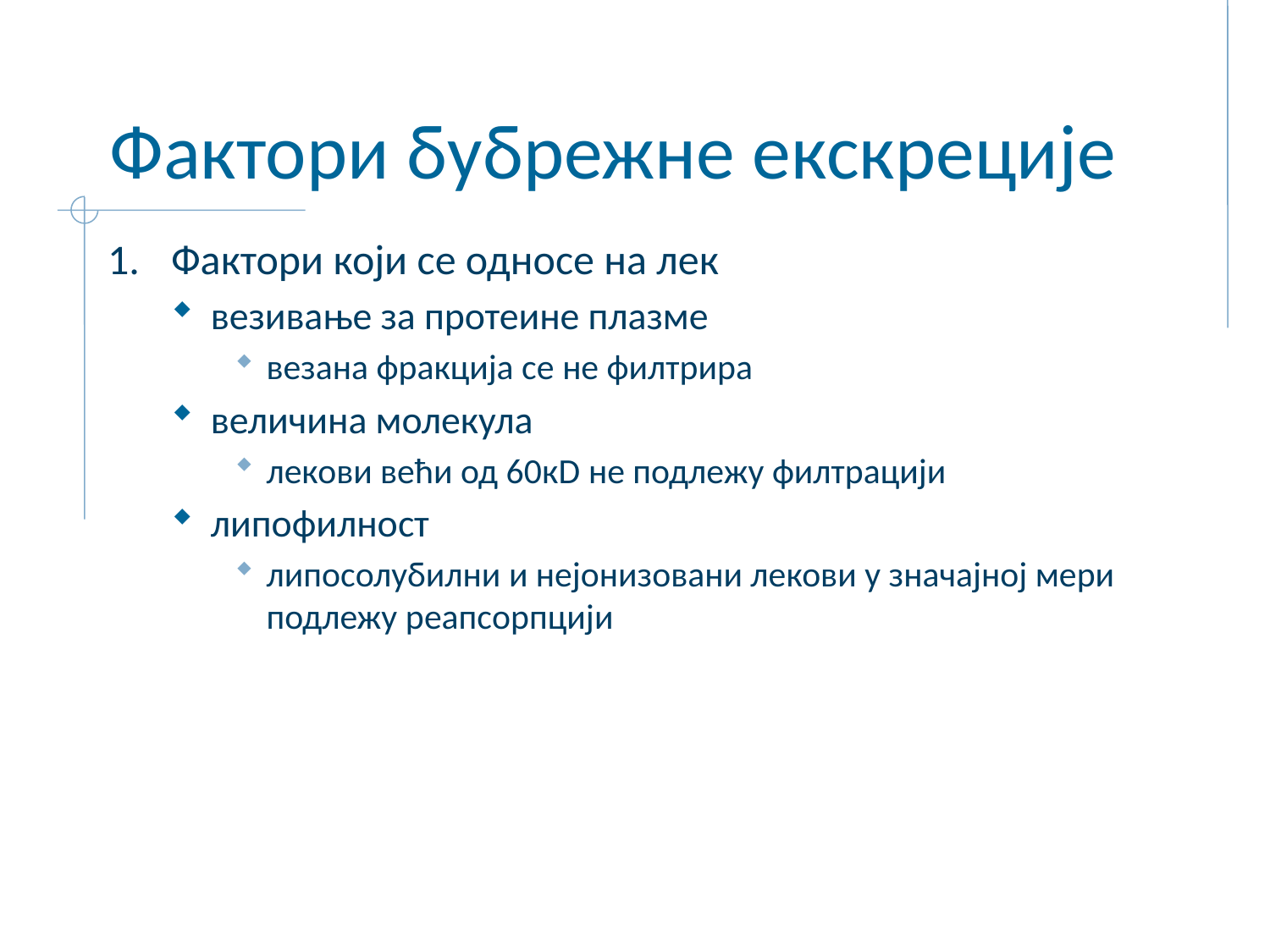

# Фактори бубрежне екскреције
Фактори који се односе на лек
везивање за протеине плазме
везана фракција се не филтрира
величина молекула
лекови већи од 60кD не подлежу филтрацији
липофилност
липосолубилни и нејонизовани лекови у значајној мери подлежу реапсорпцији